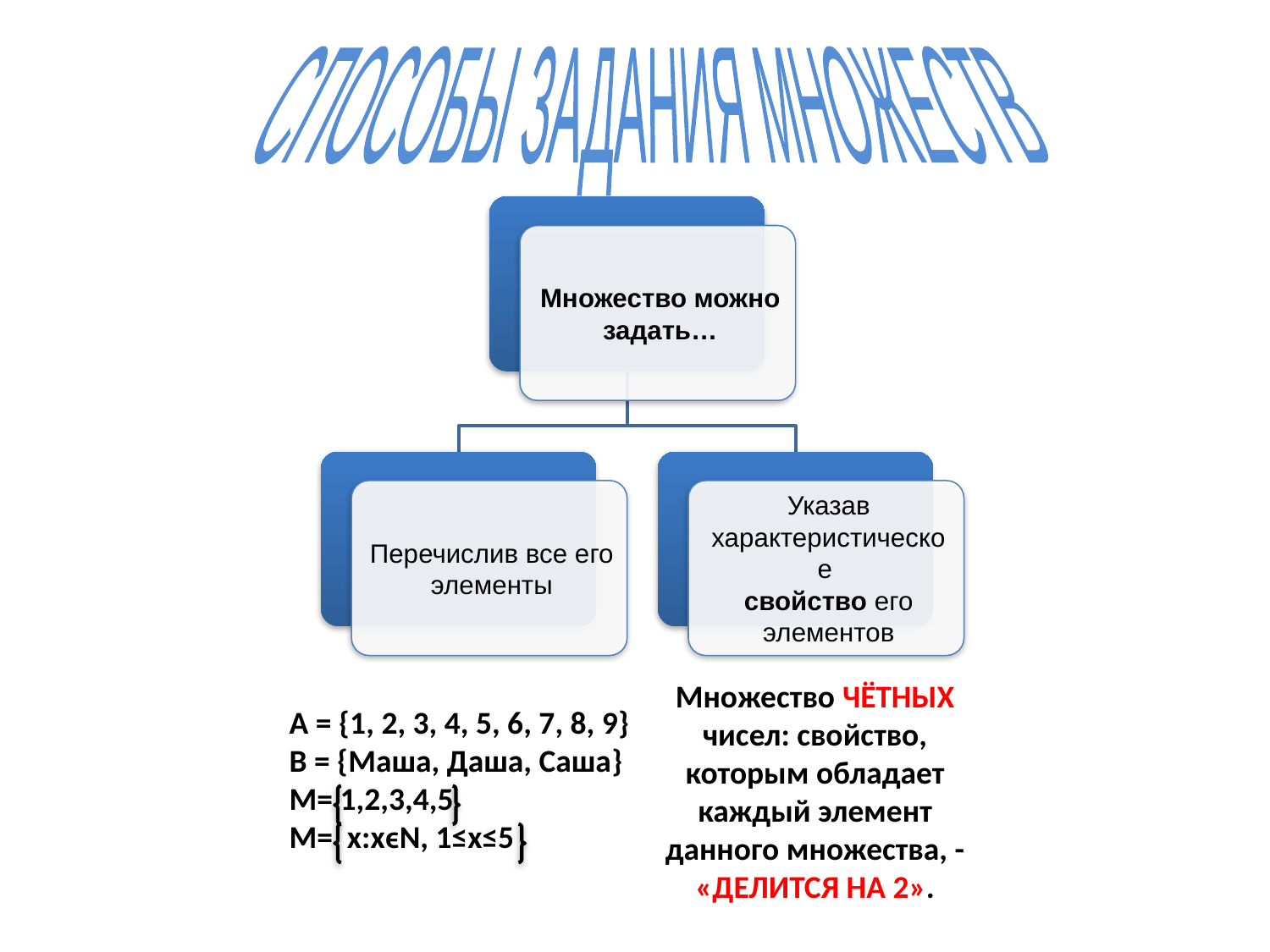

СПОСОБЫ ЗАДАНИЯ МНОЖЕСТВ
Множество можно задать…
Перечислив все его
элементы
Указав характеристическое
свойство его элементов
Множество ЧЁТНЫХ чисел: свойство, которым обладает каждый элемент данного множества, - «ДЕЛИТСЯ НА 2».
А = {1, 2, 3, 4, 5, 6, 7, 8, 9}
B = {Маша, Даша, Саша}
М= 1,2,3,4,5
М=  х:хϵN, 1≤х≤5